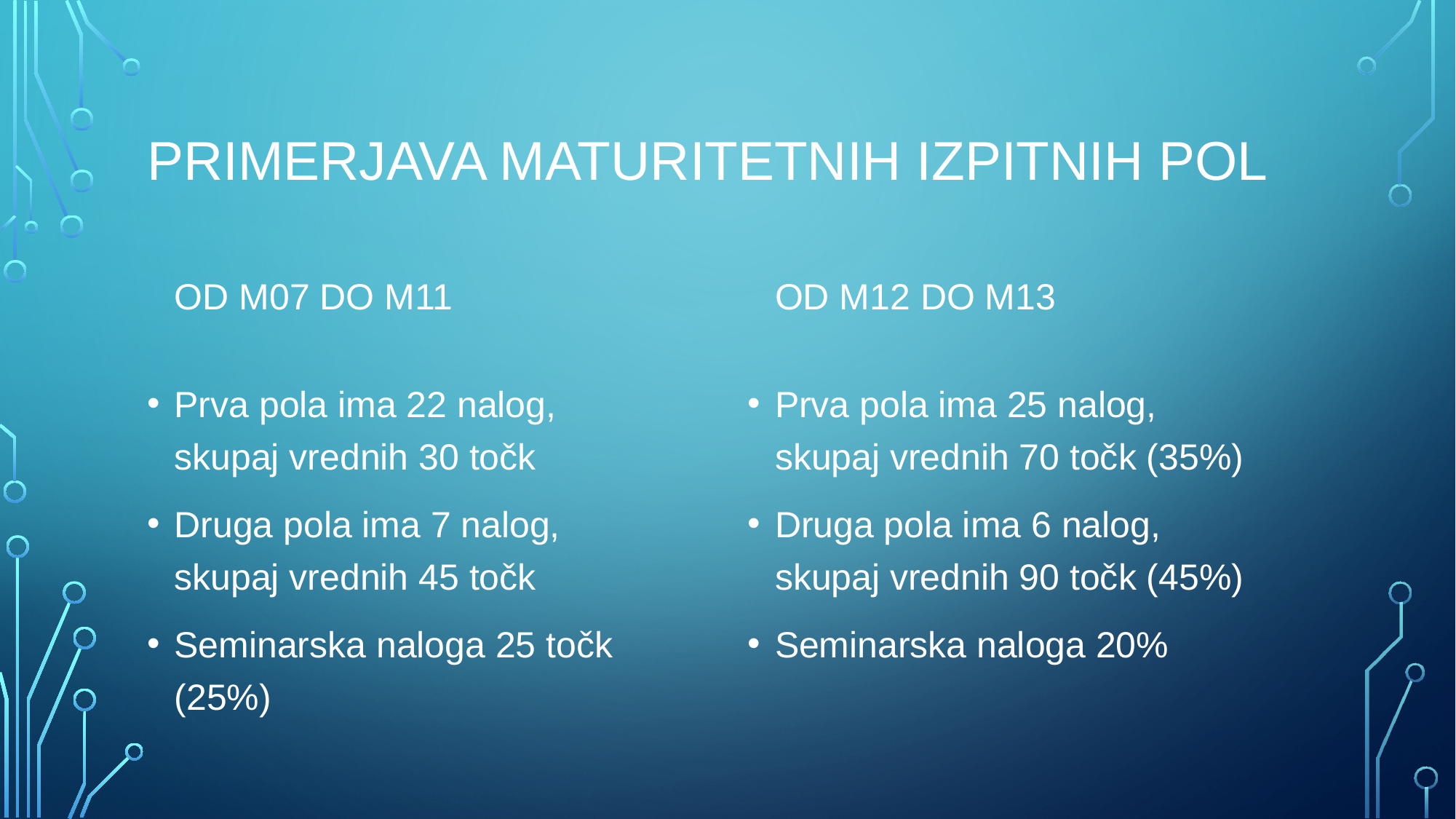

# Primerjava Maturitetnih izpitnih pol
Od M12 do M13
oD M07 do M11
Prva pola ima 22 nalog,
skupaj vrednih 30 točk
Druga pola ima 7 nalog,
skupaj vrednih 45 točk
Seminarska naloga 25 točk (25%)
Prva pola ima 25 nalog,
skupaj vrednih 70 točk (35%)
Druga pola ima 6 nalog,
skupaj vrednih 90 točk (45%)
Seminarska naloga 20%